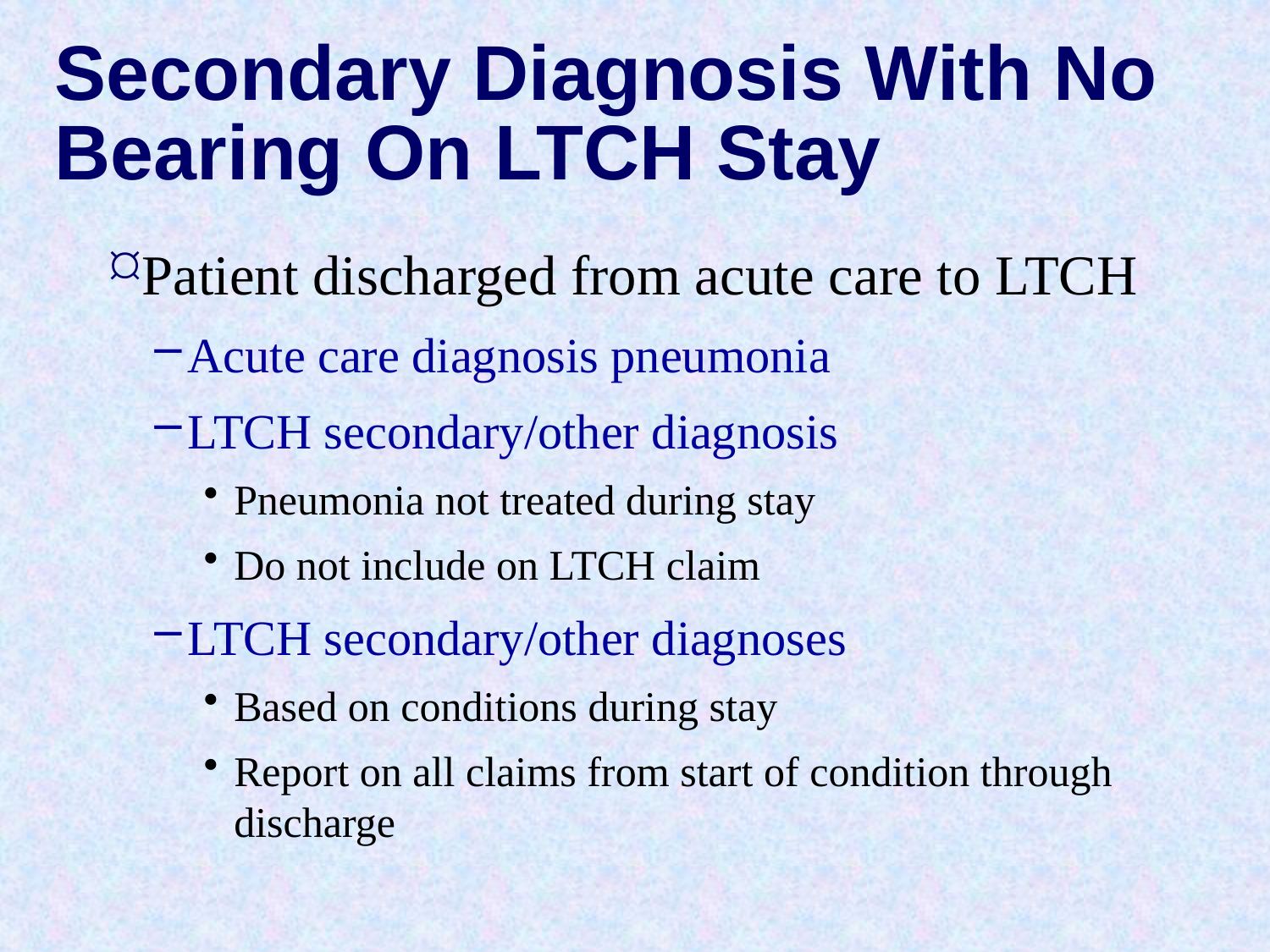

# Secondary Diagnosis With No Bearing On LTCH Stay
Patient discharged from acute care to LTCH
Acute care diagnosis pneumonia
LTCH secondary/other diagnosis
Pneumonia not treated during stay
Do not include on LTCH claim
LTCH secondary/other diagnoses
Based on conditions during stay
Report on all claims from start of condition through discharge